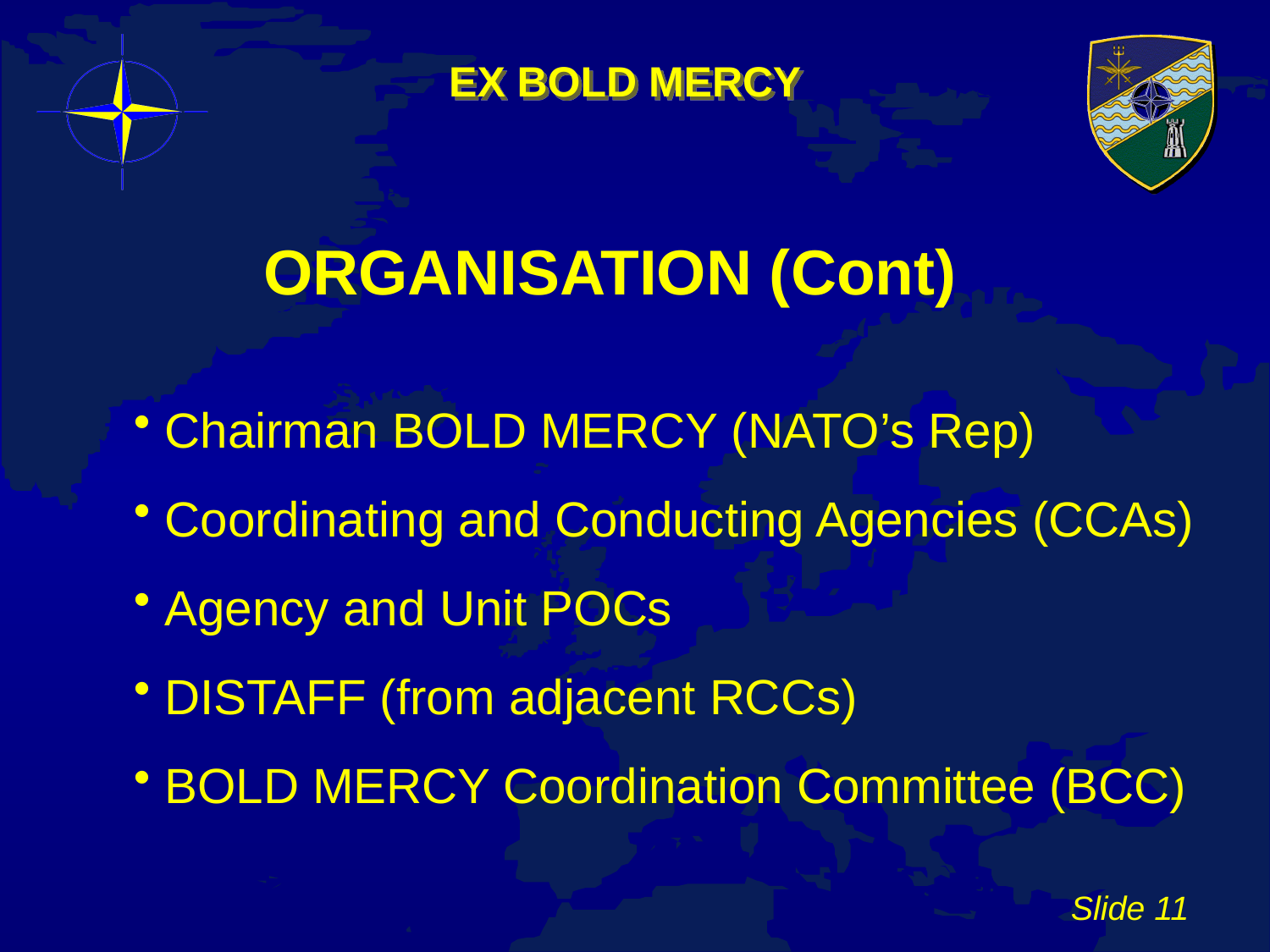

ORGANISATION (Cont)
 Chairman BOLD MERCY (NATO’s Rep)
 Coordinating and Conducting Agencies (CCAs)
 Agency and Unit POCs
 DISTAFF (from adjacent RCCs)
 BOLD MERCY Coordination Committee (BCC)
Slide 11